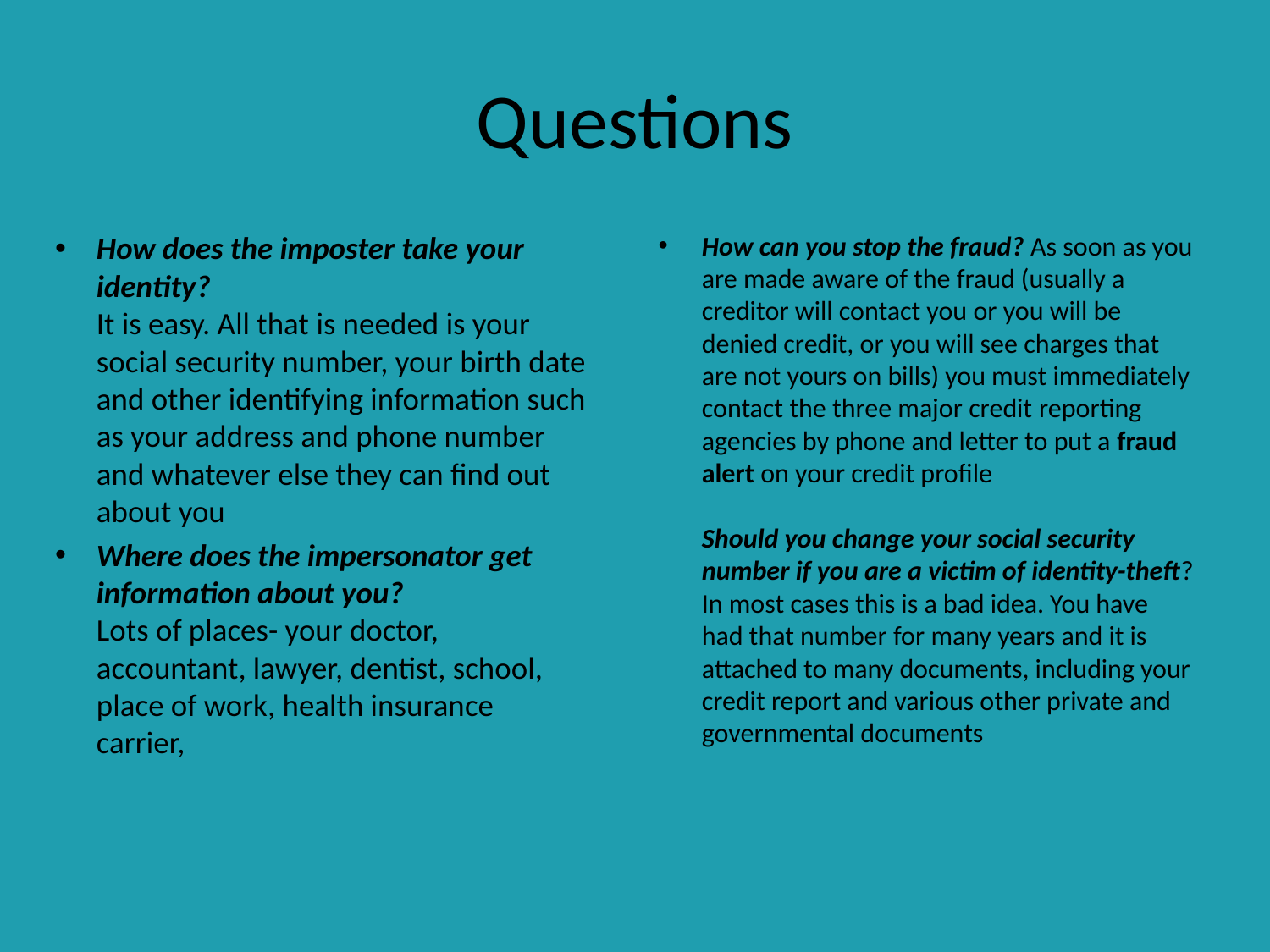

# Questions
How does the imposter take your identity?
It is easy. All that is needed is your social security number, your birth date and other identifying information such as your address and phone number and whatever else they can find out about you
Where does the impersonator get information about you?
Lots of places- your doctor, accountant, lawyer, dentist, school, place of work, health insurance carrier,
How can you stop the fraud? As soon as you are made aware of the fraud (usually a creditor will contact you or you will be denied credit, or you will see charges that are not yours on bills) you must immediately contact the three major credit reporting agencies by phone and letter to put a fraud alert on your credit profile
Should you change your social security number if you are a victim of identity-theft? In most cases this is a bad idea. You have had that number for many years and it is attached to many documents, including your credit report and various other private and governmental documents